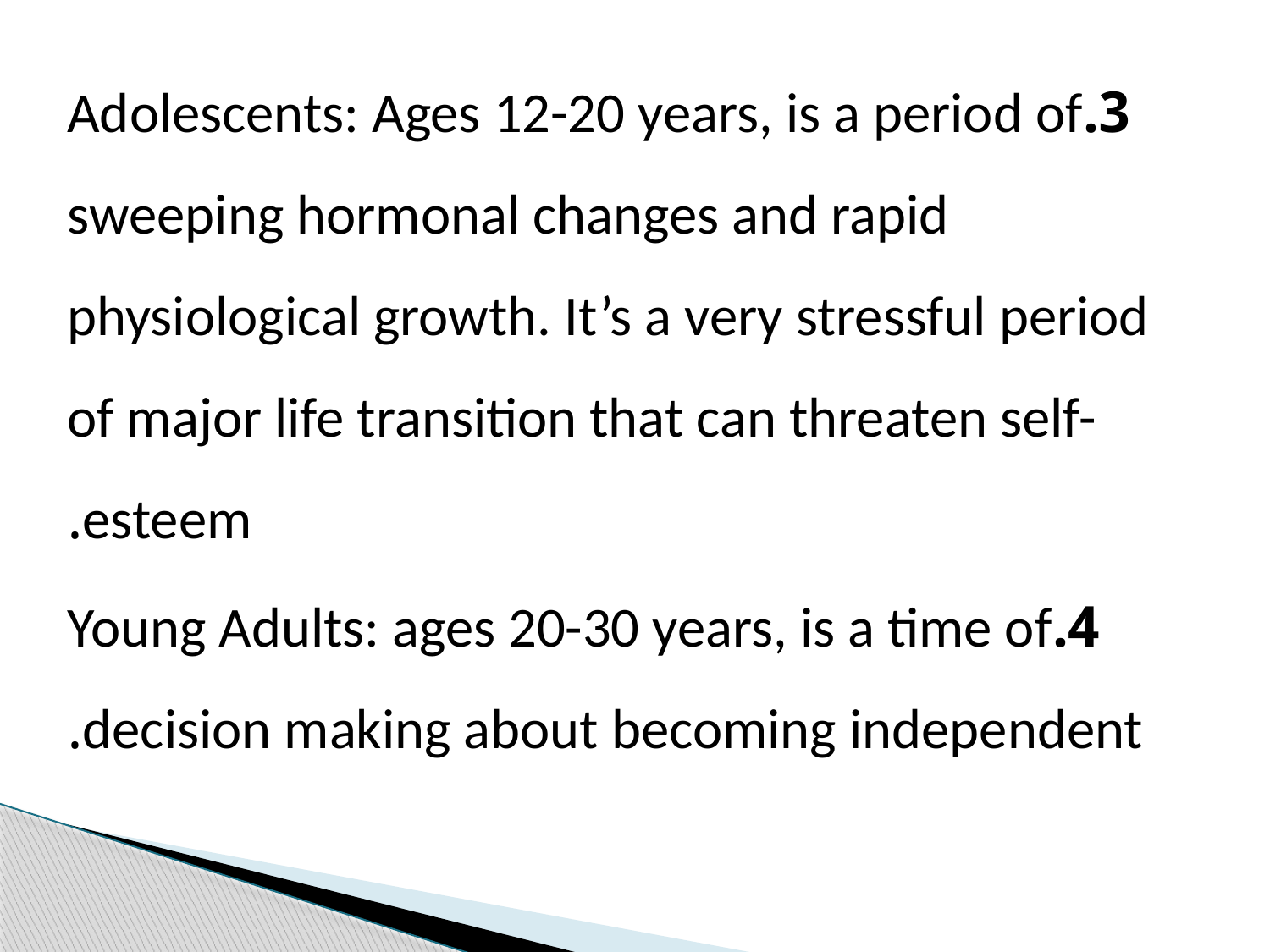

3.Adolescents: Ages 12-20 years, is a period of sweeping hormonal changes and rapid physiological growth. It’s a very stressful period of major life transition that can threaten self-esteem.
4.Young Adults: ages 20-30 years, is a time of decision making about becoming independent.